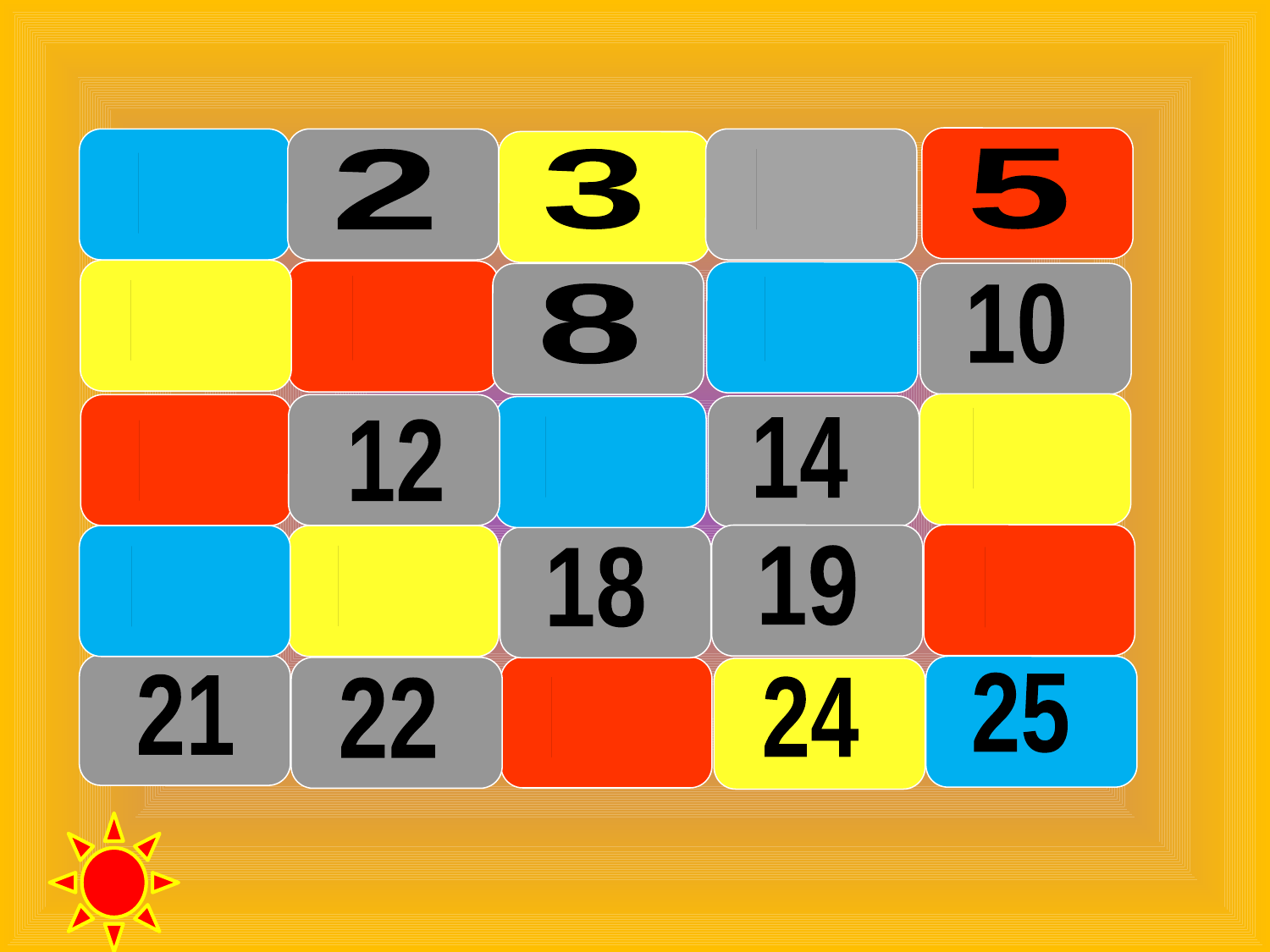

1

4

2

3
5

6

7

9

10

8

15

11

12

14

13

20

19

16

17

18

23

22

25
21
24